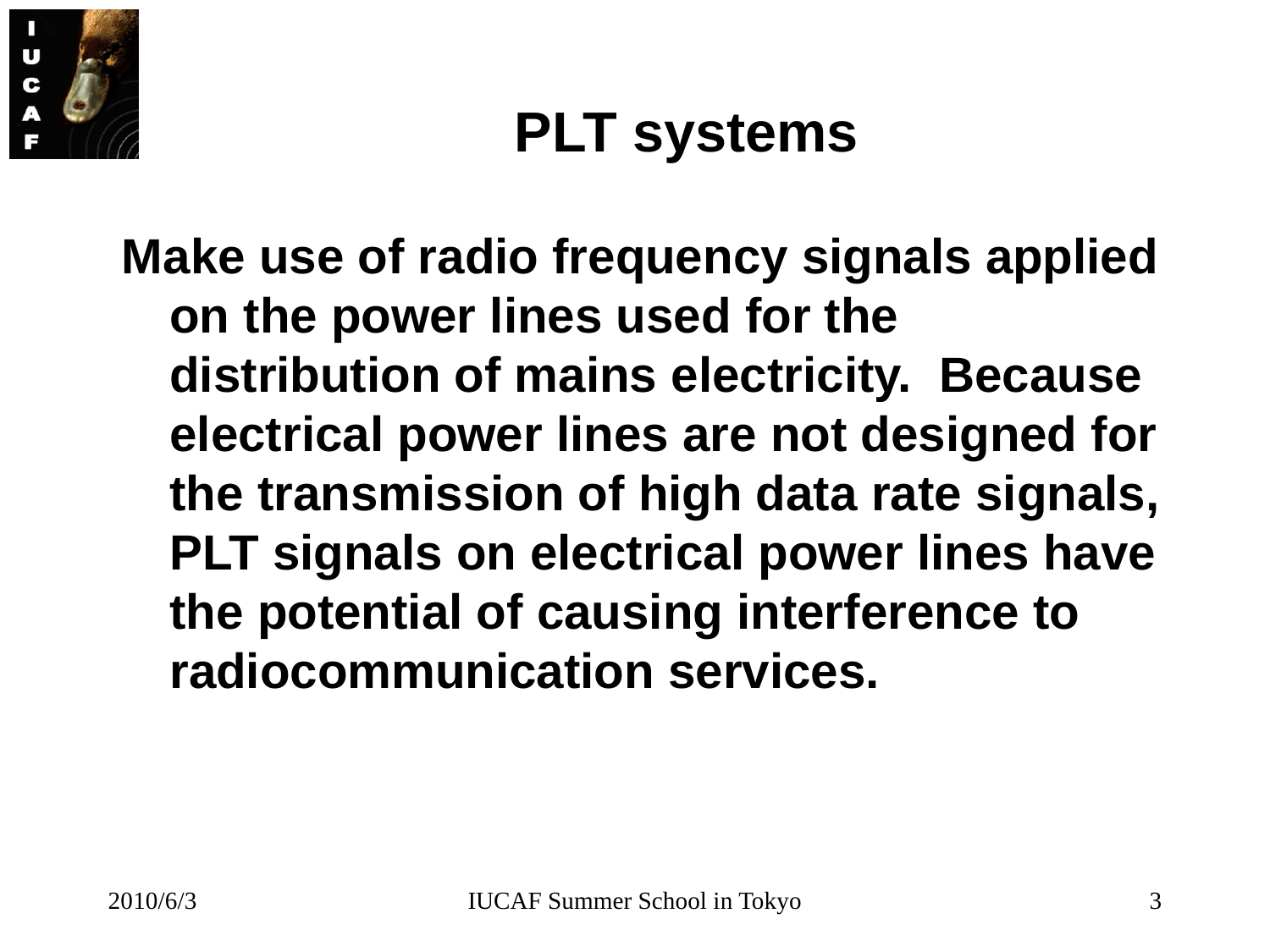

# PLT systems
Make use of radio frequency signals applied on the power lines used for the distribution of mains electricity.  Because electrical power lines are not designed for the transmission of high data rate signals, PLT signals on electrical power lines have the potential of causing interference to radiocommunication services.

2010/6/3
IUCAF Summer School in Tokyo
3